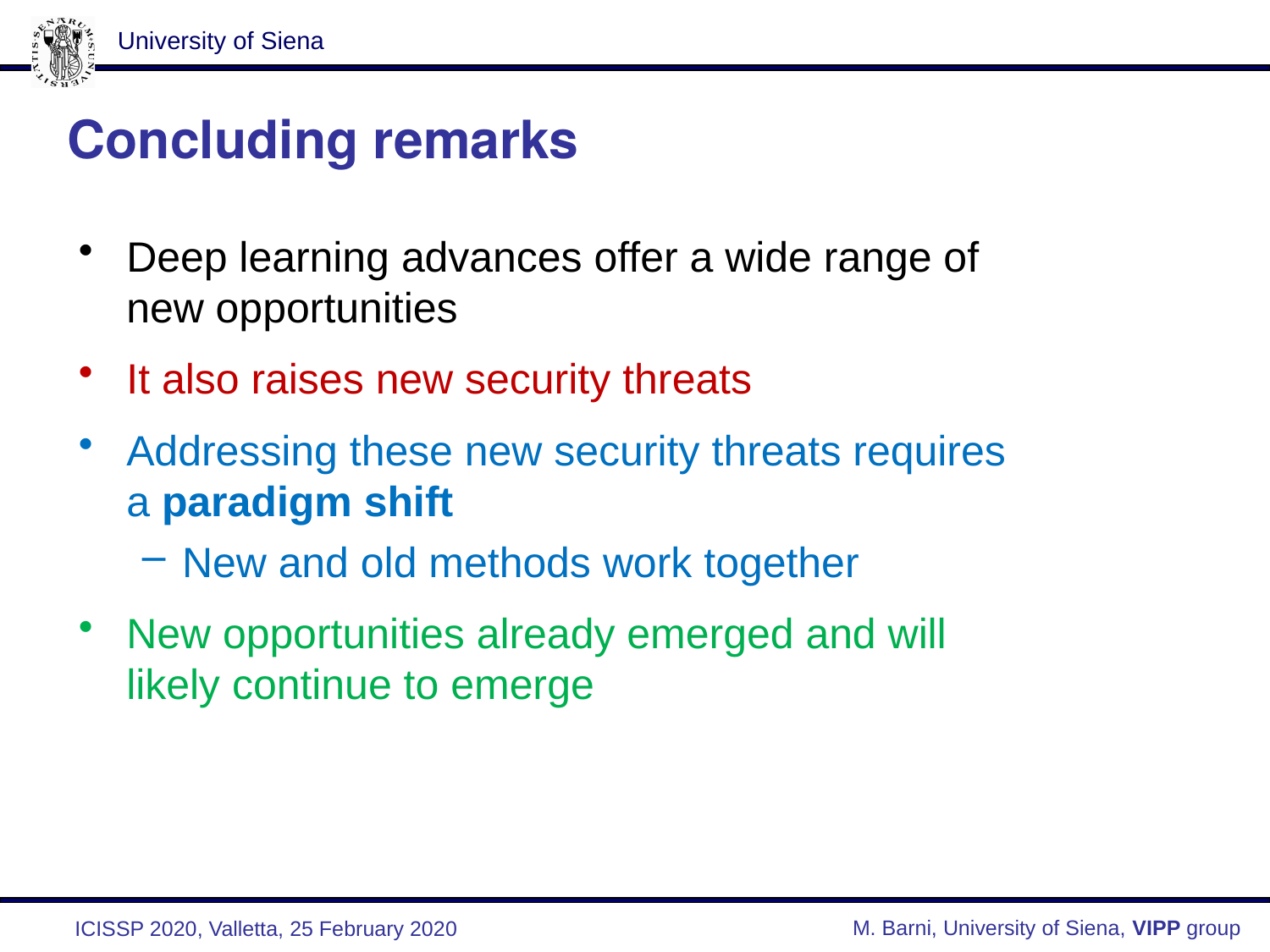

Concluding remarks
Deep learning advances offer a wide range of new opportunities
It also raises new security threats
Addressing these new security threats requires a paradigm shift
New and old methods work together
New opportunities already emerged and will likely continue to emerge